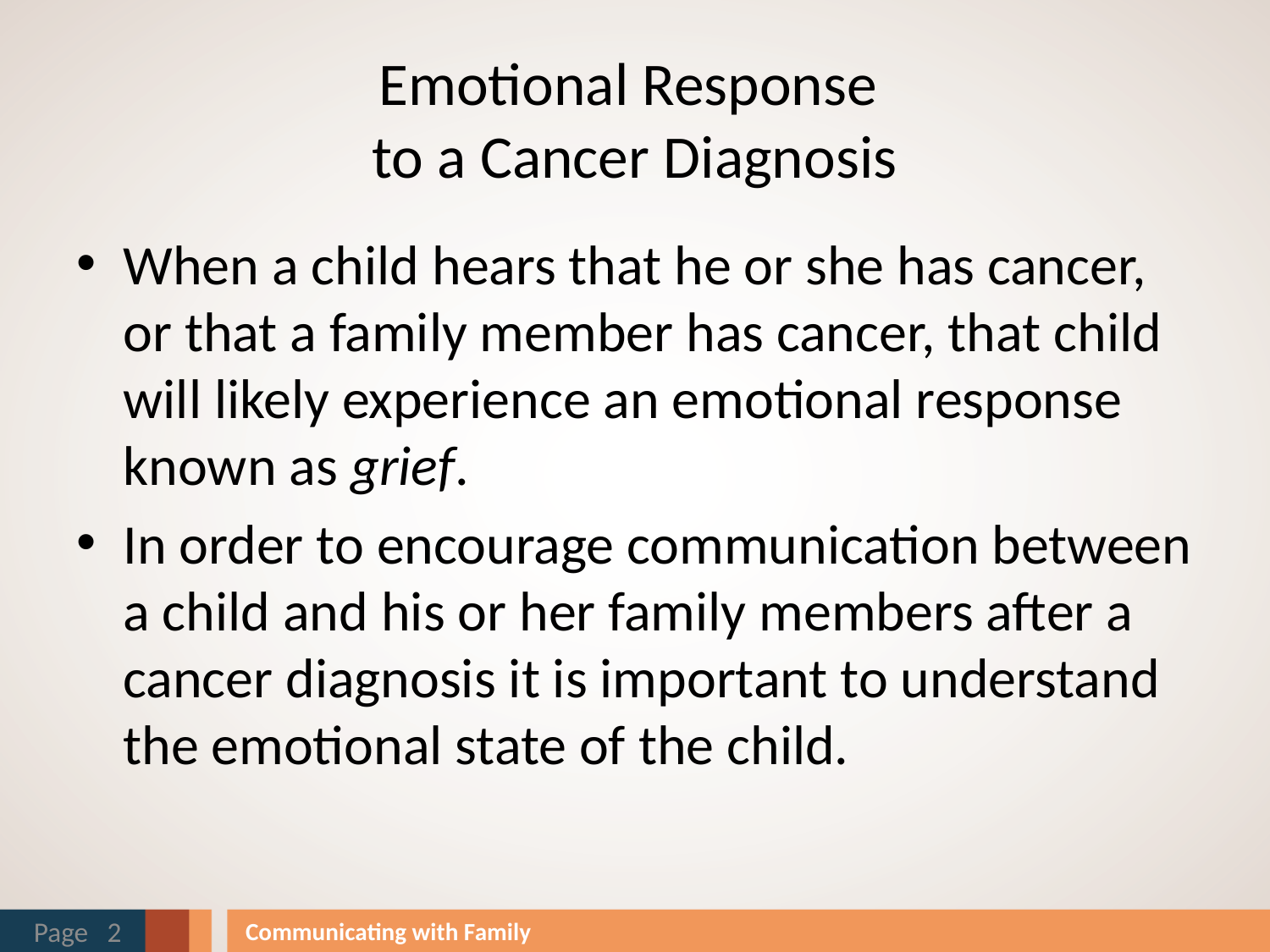

# Emotional Response to a Cancer Diagnosis
When a child hears that he or she has cancer, or that a family member has cancer, that child will likely experience an emotional response known as grief.
In order to encourage communication between a child and his or her family members after a cancer diagnosis it is important to understand the emotional state of the child.
Page   2
Communicating with Family